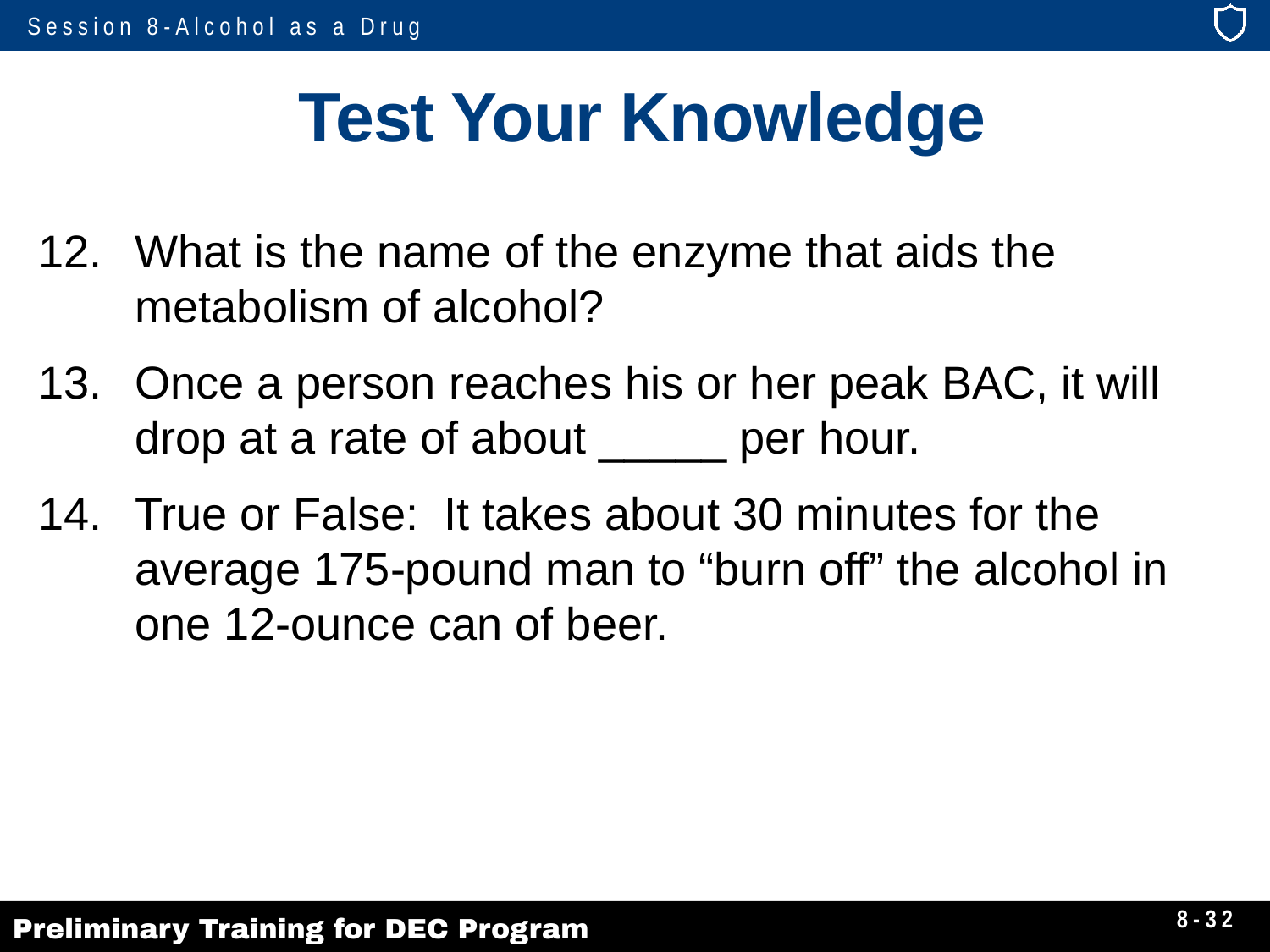

# Test Your Knowledge
What is the name of the enzyme that aids the metabolism of alcohol?
Once a person reaches his or her peak BAC, it will drop at a rate of about _____ per hour.
True or False:  It takes about 30 minutes for the average 175-pound man to “burn off” the alcohol in one 12-ounce can of beer.
8-32